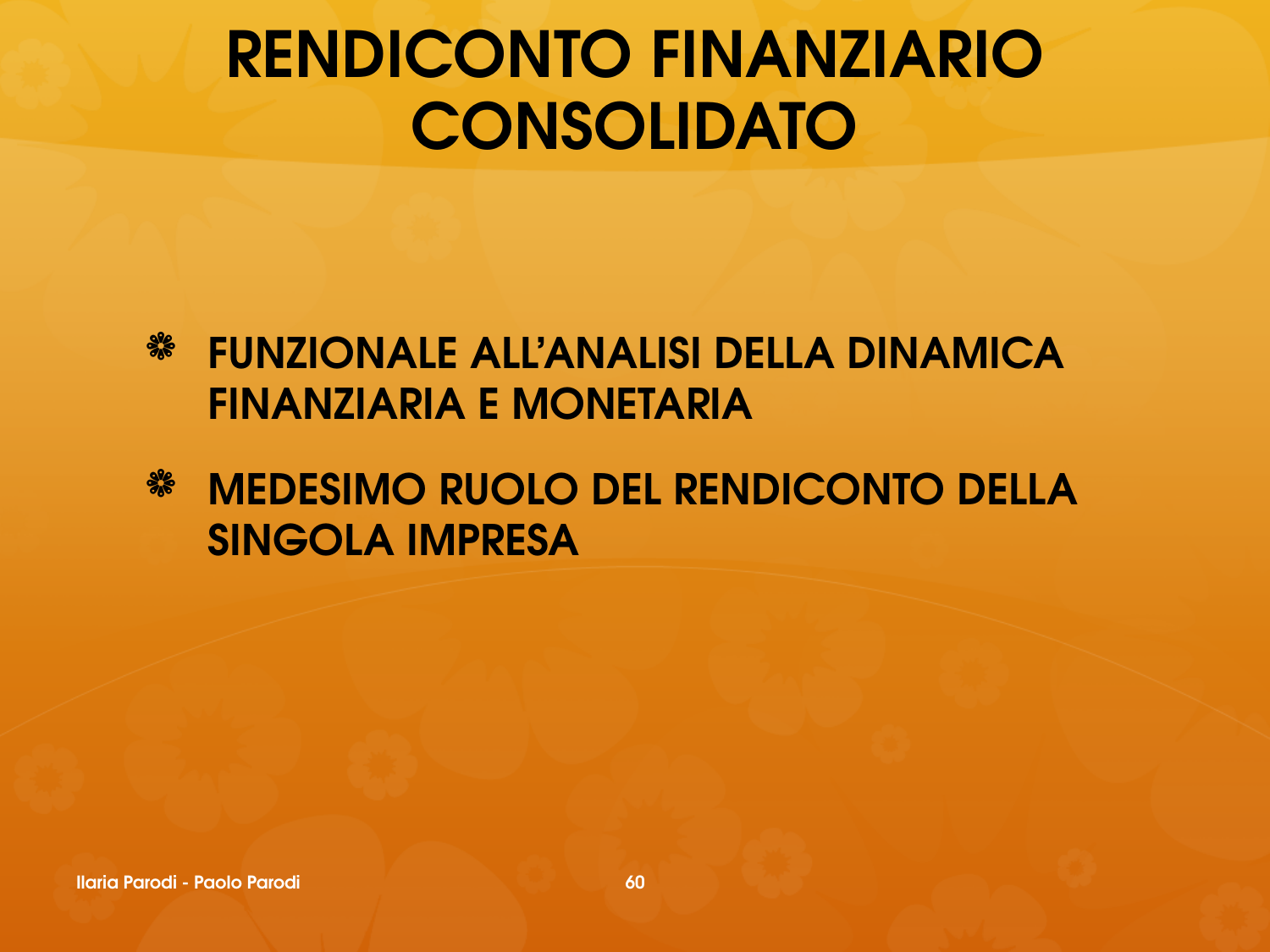

# RENDICONTO FINANZIARIO CONSOLIDATO
FUNZIONALE ALL’ANALISI DELLA DINAMICA FINANZIARIA E MONETARIA
MEDESIMO RUOLO DEL RENDICONTO DELLA SINGOLA IMPRESA
Ilaria Parodi - Paolo Parodi
60